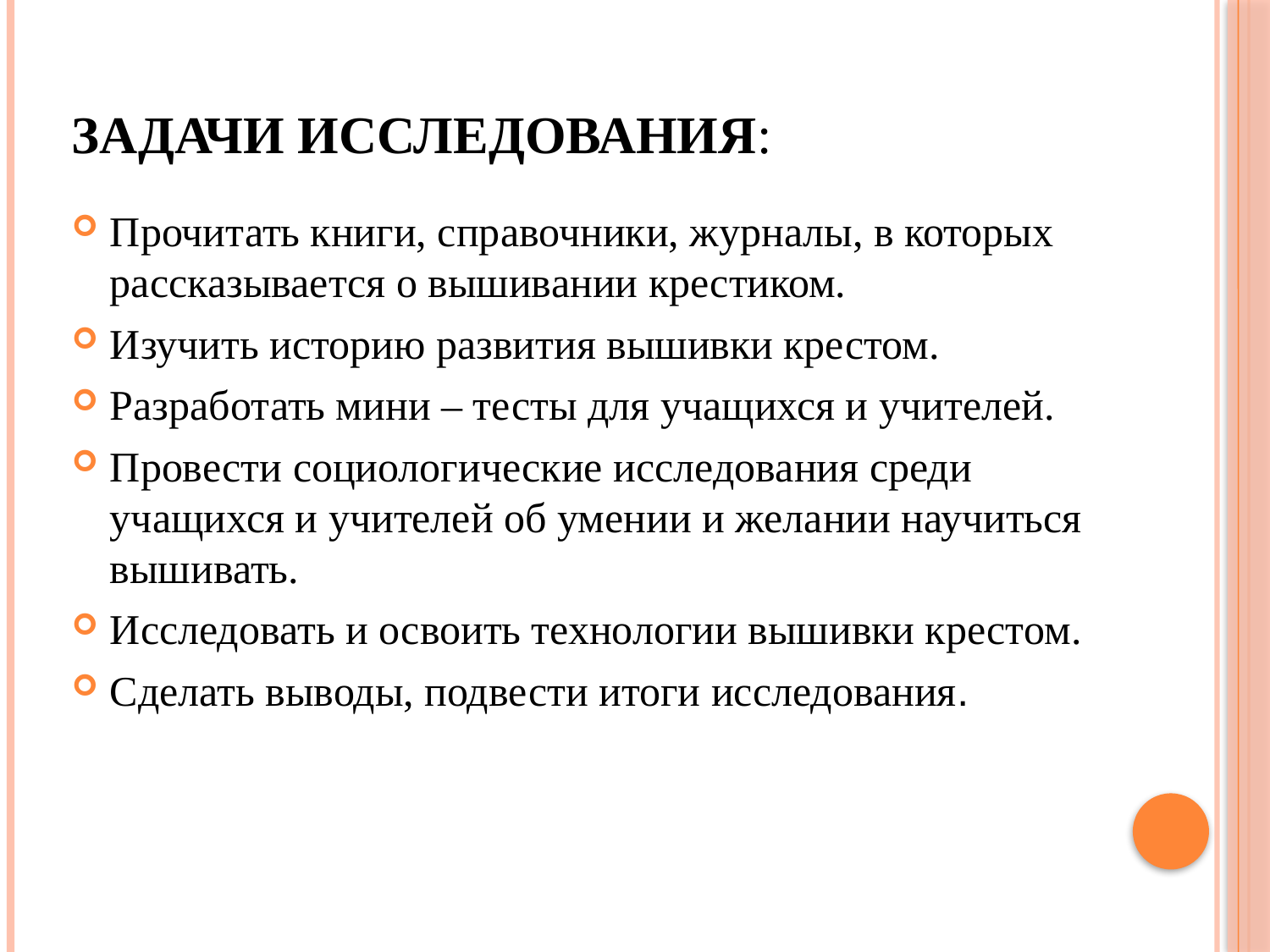

# Задачи исследования:
Прочитать книги, справочники, журналы, в которых рассказывается о вышивании крестиком.
Изучить историю развития вышивки крестом.
Разработать мини – тесты для учащихся и учителей.
Провести социологические исследования среди учащихся и учителей об умении и желании научиться вышивать.
Исследовать и освоить технологии вышивки крестом.
Сделать выводы, подвести итоги исследования.